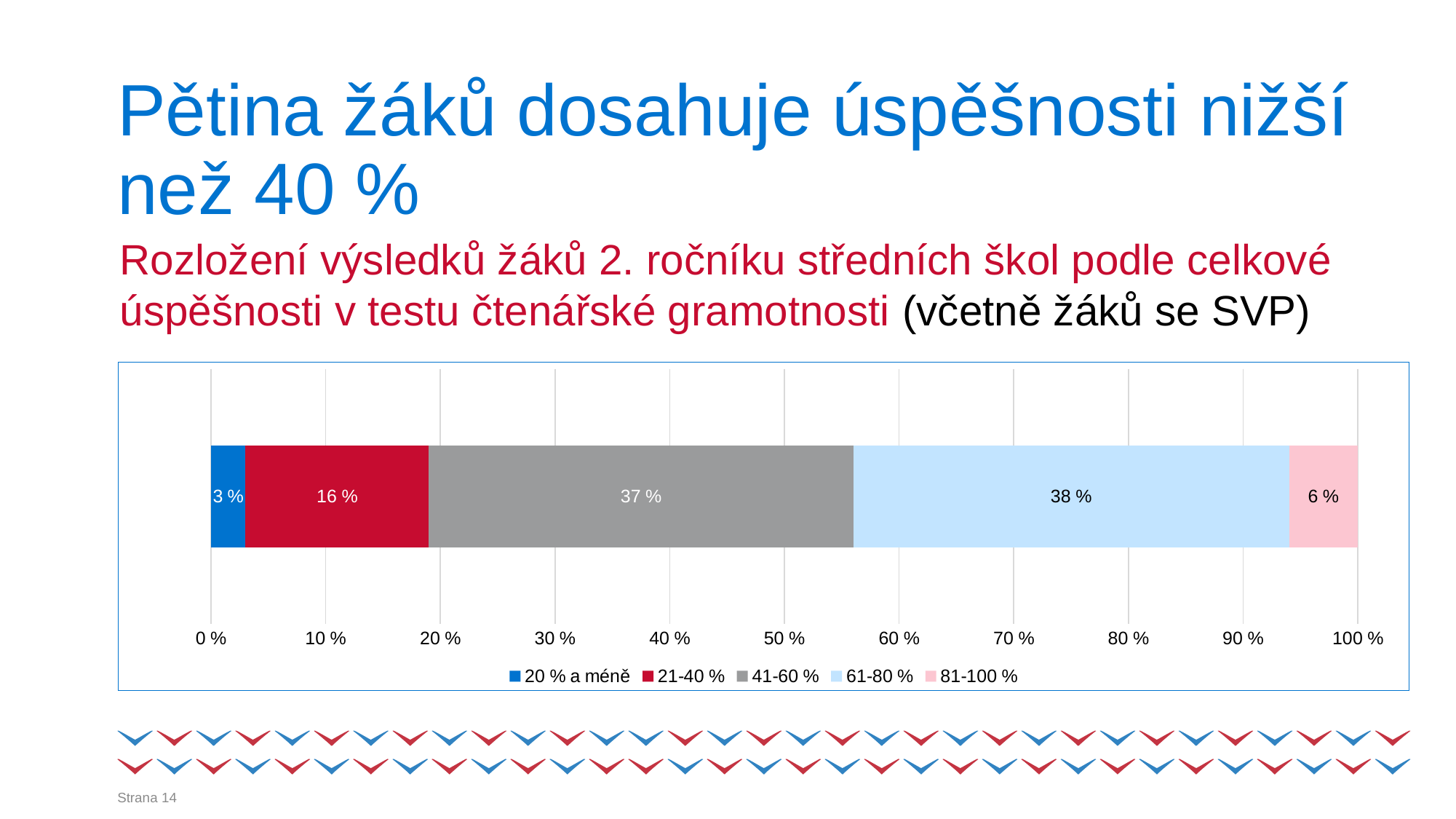

# Pětina žáků dosahuje úspěšnosti nižší než 40 %
Rozložení výsledků žáků 2. ročníku středních škol podle celkové úspěšnosti v testu čtenářské gramotnosti (včetně žáků se SVP)

### Chart

| Category | 20 % a méně | 21-40 % | 41-60 % | 61-80 % | 81-100 % |
|---|---|---|---|---|---|
|  | 0.03 | 0.16 | 0.37 | 0.38 | 0.06 |